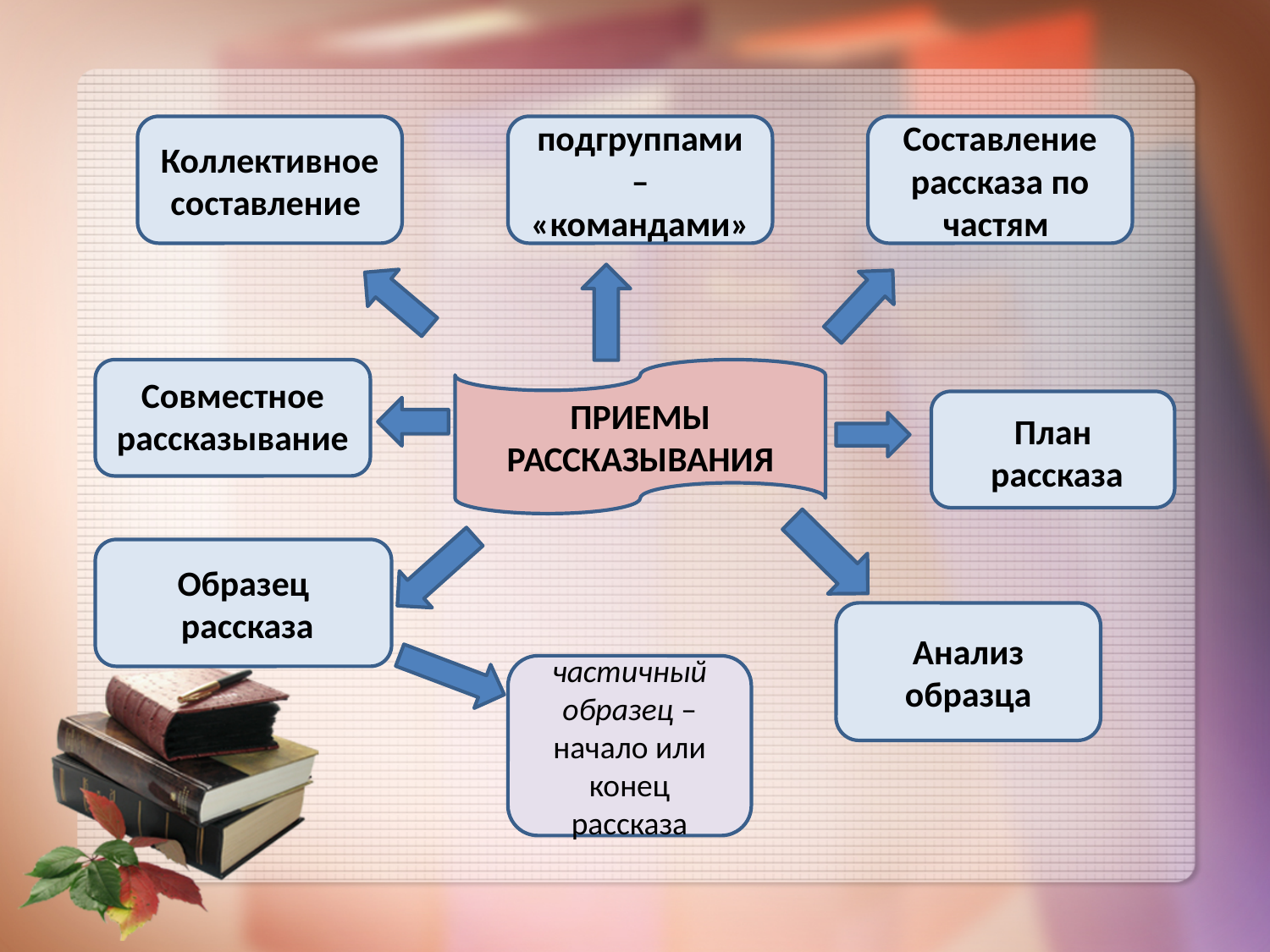

#
Коллективное составление
подгруппами – «командами»
Составление рассказа по частям

Совместное рассказывание

ПРИЕМЫ РАССКАЗЫВАНИЯ

План
 рассказа

Образец
 рассказа
Анализ образца

частичный образец – начало или конец рассказа